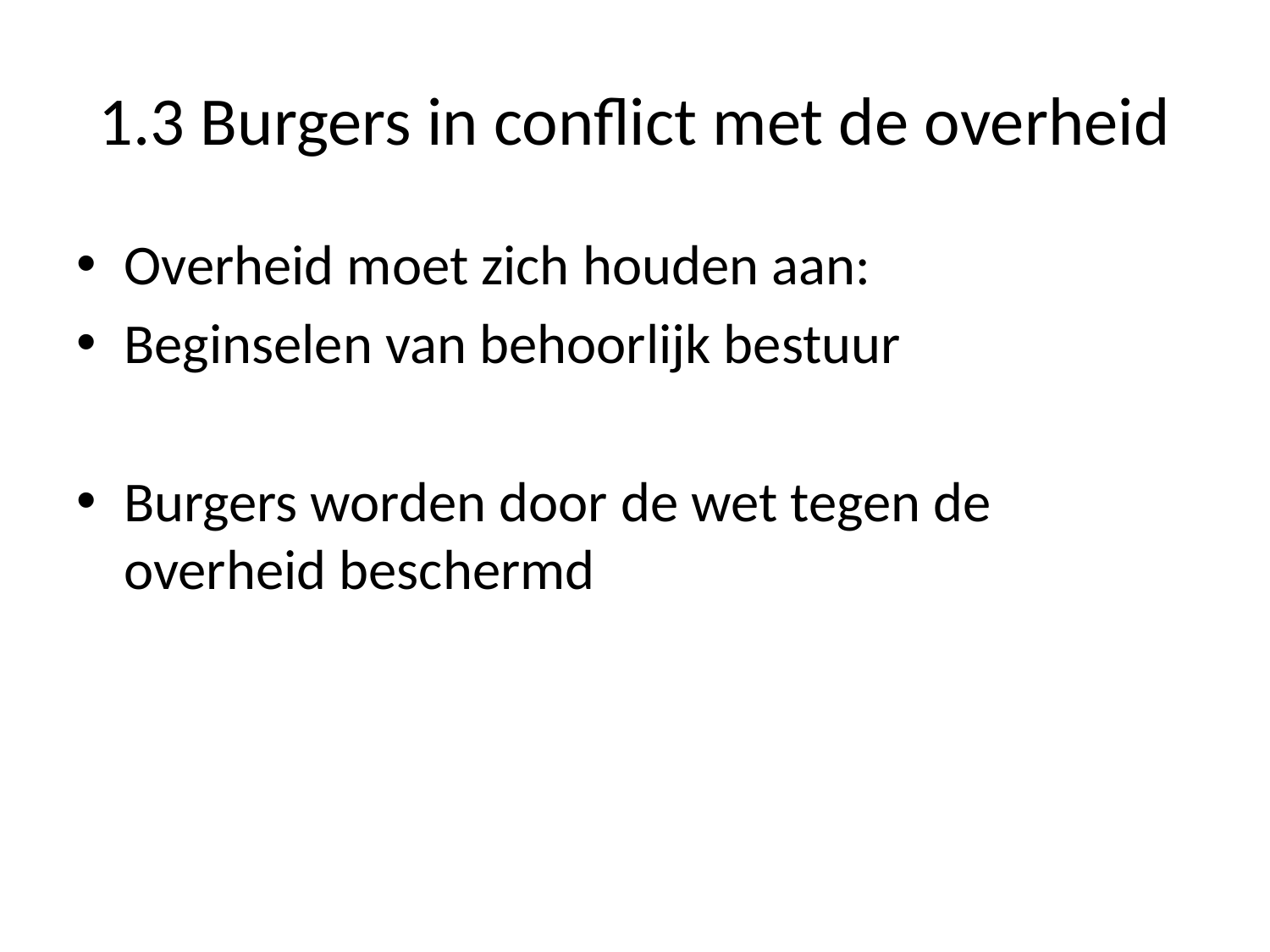

# 1.3 Burgers in conflict met de overheid
Overheid moet zich houden aan:
Beginselen van behoorlijk bestuur

Burgers worden door de wet tegen de overheid beschermd